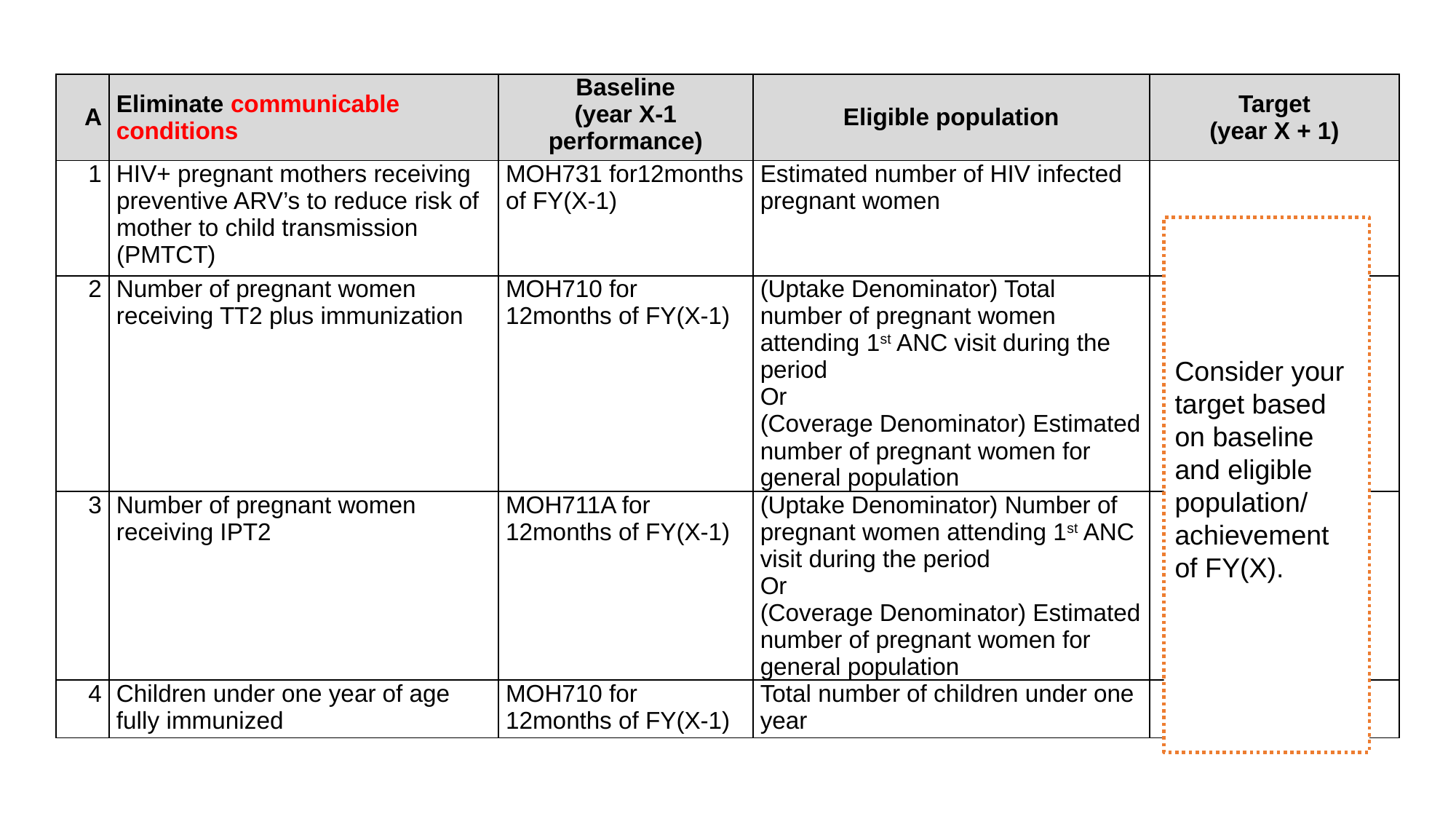

| A | Eliminate communicable conditions | Baseline (year X-1 performance) | Eligible population | Target (year X + 1) |
| --- | --- | --- | --- | --- |
| 1 | HIV+ pregnant mothers receiving preventive ARV’s to reduce risk of mother to child transmission (PMTCT) | MOH731 for12months of FY(X-1) | Estimated number of HIV infected pregnant women |  |
| 2 | Number of pregnant women receiving TT2 plus immunization | MOH710 for 12months of FY(X-1) | (Uptake Denominator) Total number of pregnant women attending 1st ANC visit during the period Or (Coverage Denominator) Estimated number of pregnant women for general population |  |
| 3 | Number of pregnant women receiving IPT2 | MOH711A for 12months of FY(X-1) | (Uptake Denominator) Number of pregnant women attending 1st ANC visit during the period Or (Coverage Denominator) Estimated number of pregnant women for general population |  |
| 4 | Children under one year of age fully immunized | MOH710 for 12months of FY(X-1) | Total number of children under one year |  |

Consider your target based on baseline and eligible population/
achievement of FY(X).